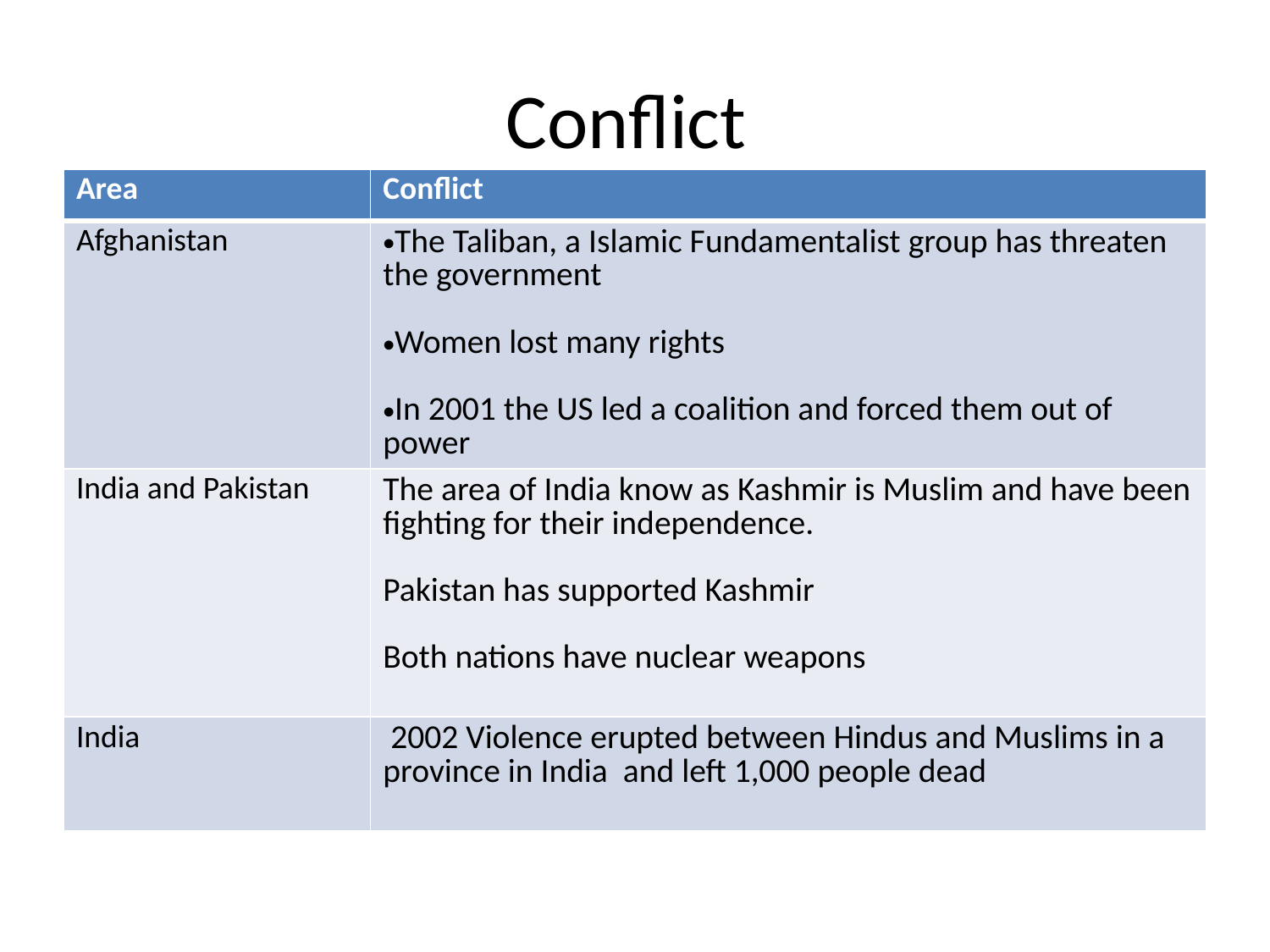

# Conflict
| Area | Conflict |
| --- | --- |
| Afghanistan | The Taliban, a Islamic Fundamentalist group has threaten the government Women lost many rights In 2001 the US led a coalition and forced them out of power |
| India and Pakistan | The area of India know as Kashmir is Muslim and have been fighting for their independence. Pakistan has supported Kashmir Both nations have nuclear weapons |
| India | 2002 Violence erupted between Hindus and Muslims in a province in India and left 1,000 people dead |